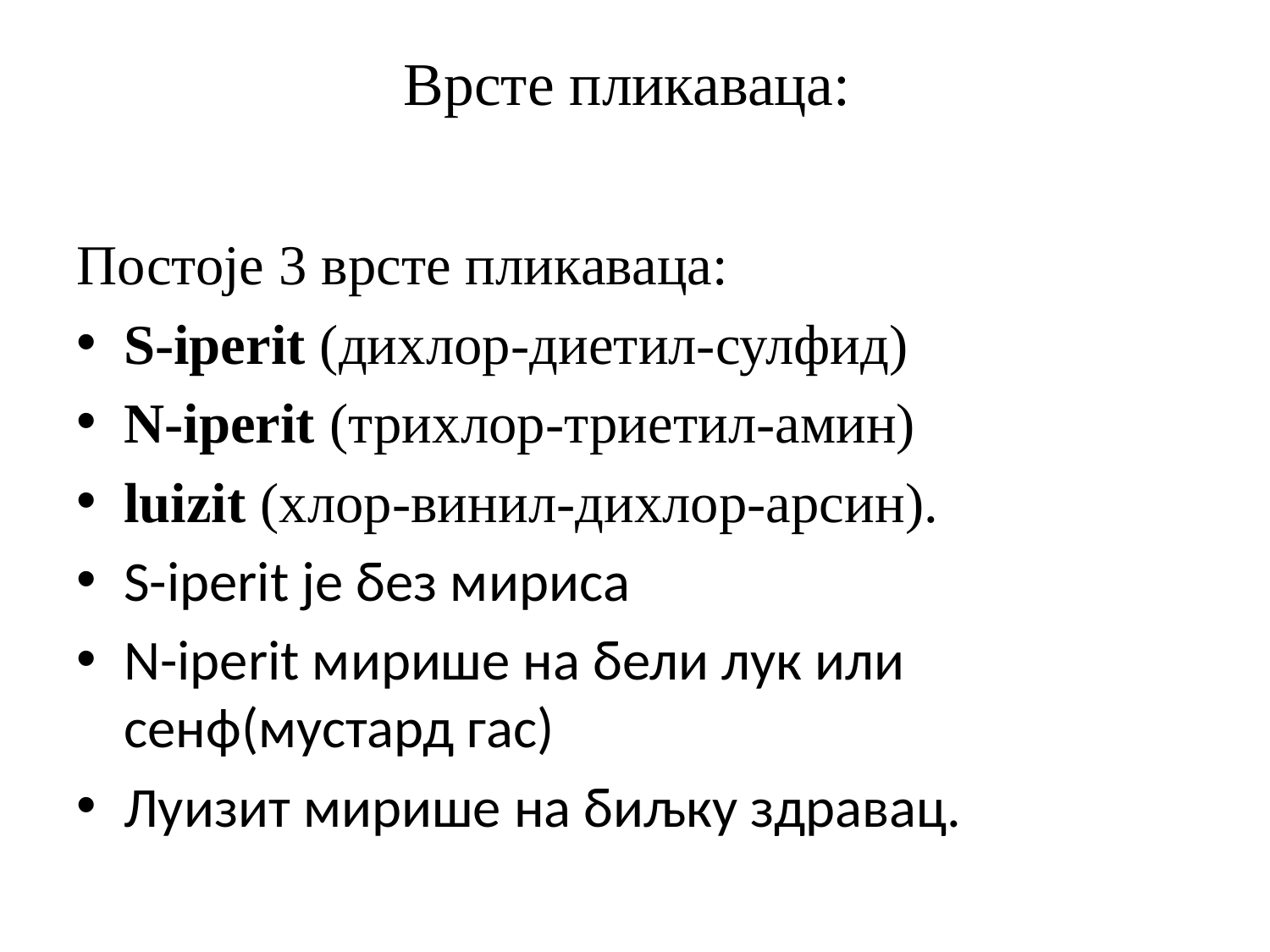

# Врсте пликаваца:
Постоје 3 врсте пликаваца:
S-iperit (дихлор-диетил-сулфид)
N-iperit (трихлор-триетил-амин)
luizit (хлор-винил-дихлор-арсин).
S-iperit је без мириса
N-iperit мирише на бели лук или сенф(мустард гас)
Луизит мирише на биљку здравац.